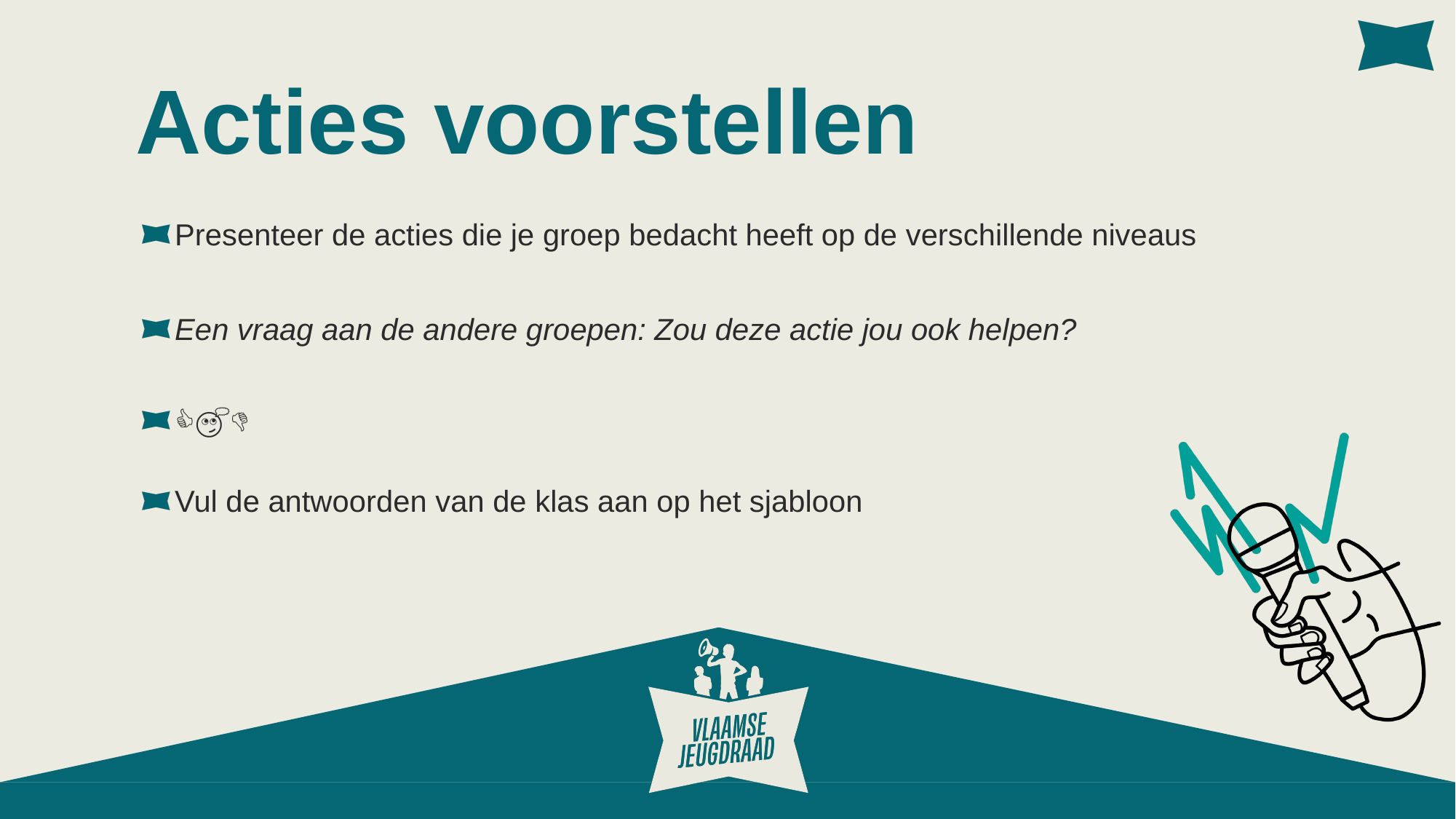

# Acties voorstellen
Presenteer de acties die je groep bedacht heeft op de verschillende niveaus

Een vraag aan de andere groepen: Zou deze actie jou ook helpen?

👍🤔👎

Vul de antwoorden van de klas aan op het sjabloon